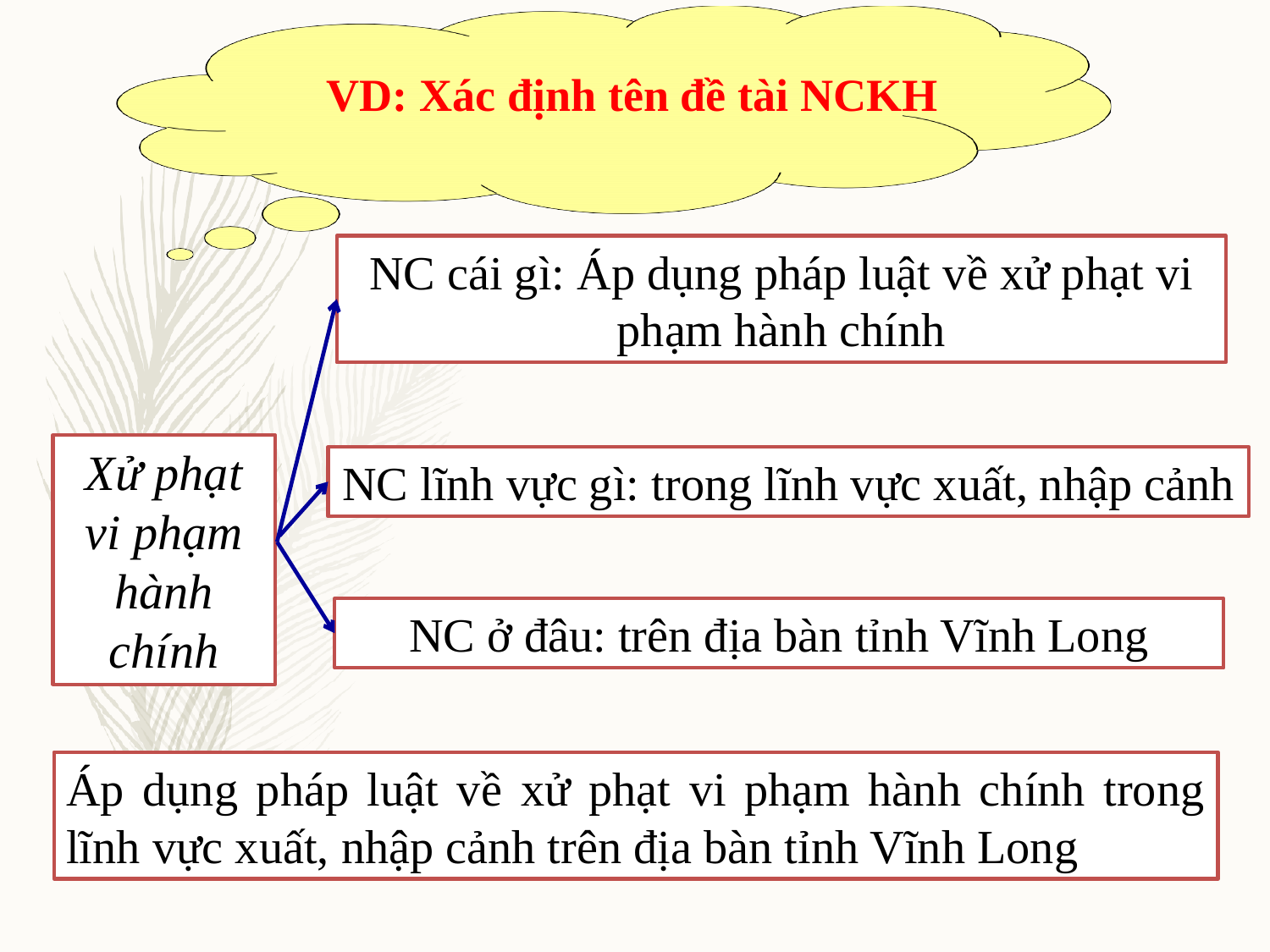

VD: Xác định tên đề tài NCKH
NC cái gì: Áp dụng pháp luật về xử phạt vi phạm hành chính
Xử phạt vi phạm hành chính
NC lĩnh vực gì: trong lĩnh vực xuất, nhập cảnh
NC ở đâu: trên địa bàn tỉnh Vĩnh Long
Áp dụng pháp luật về xử phạt vi phạm hành chính trong lĩnh vực xuất, nhập cảnh trên địa bàn tỉnh Vĩnh Long